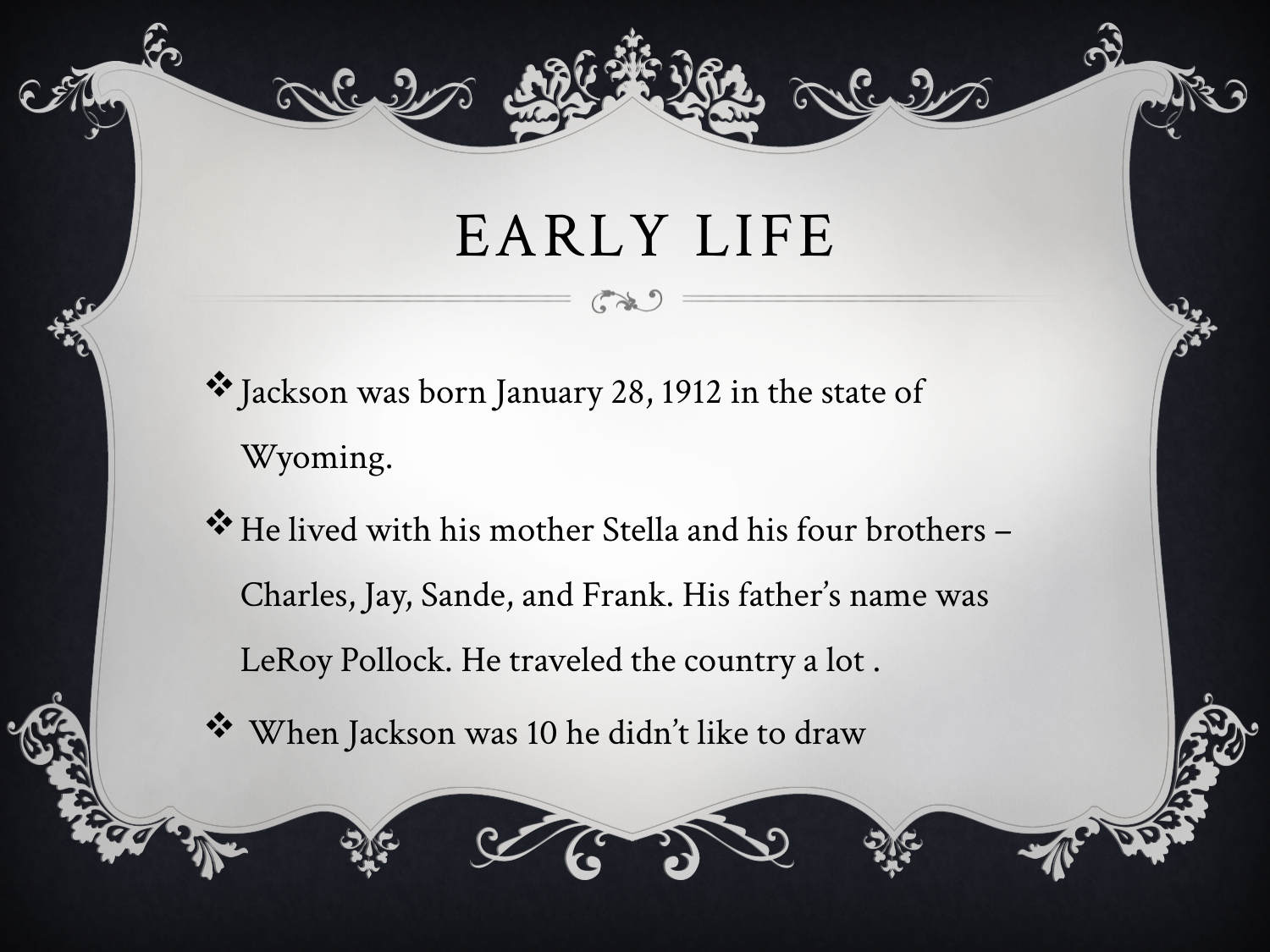

# early life
Jackson was born January 28, 1912 in the state of Wyoming.
He lived with his mother Stella and his four brothers – Charles, Jay, Sande, and Frank. His father’s name was LeRoy Pollock. He traveled the country a lot .
 When Jackson was 10 he didn’t like to draw